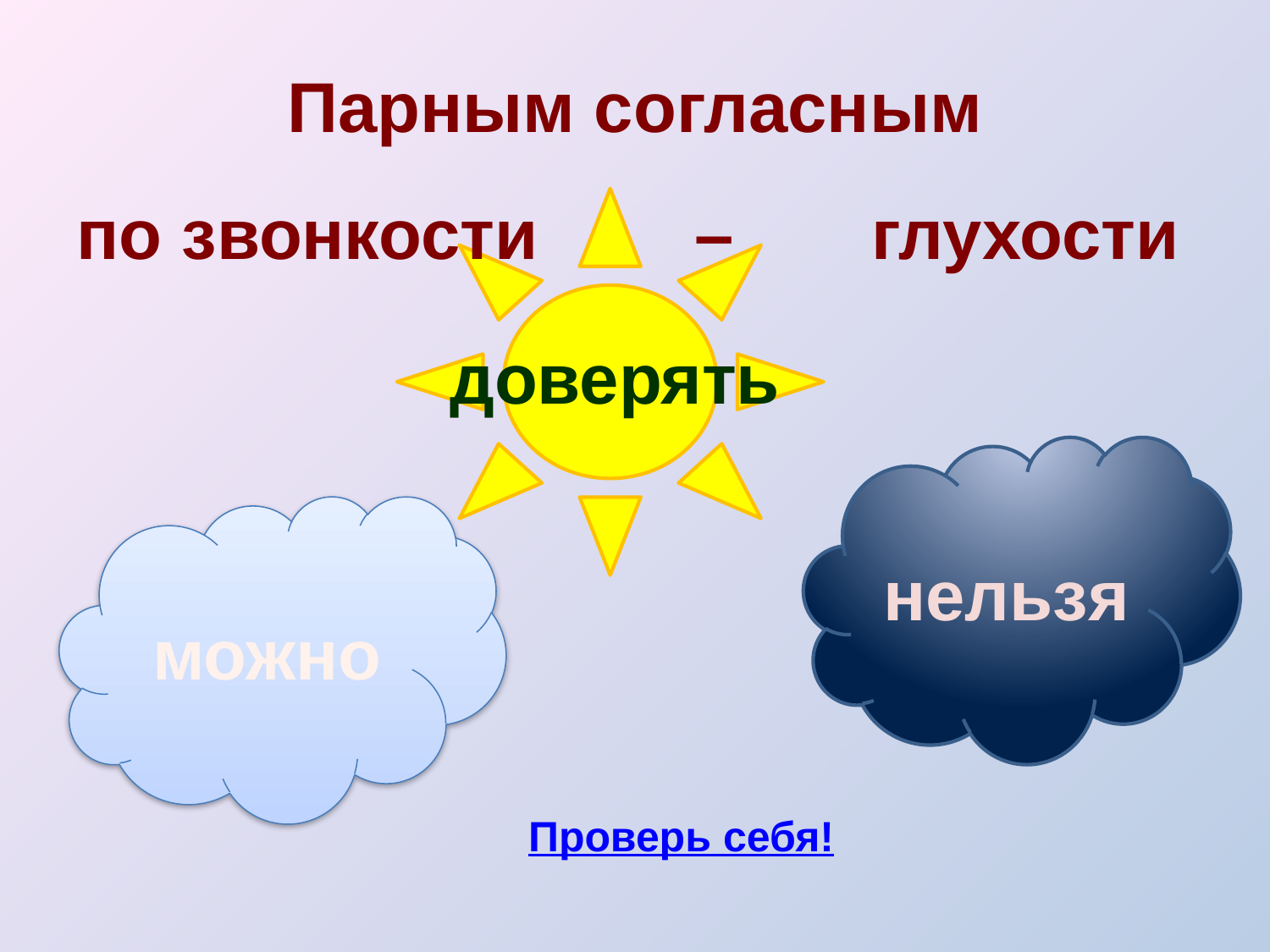

# Парным согласным по звонкости        –       глухости

доверять
нельзя
можно
Проверь себя!